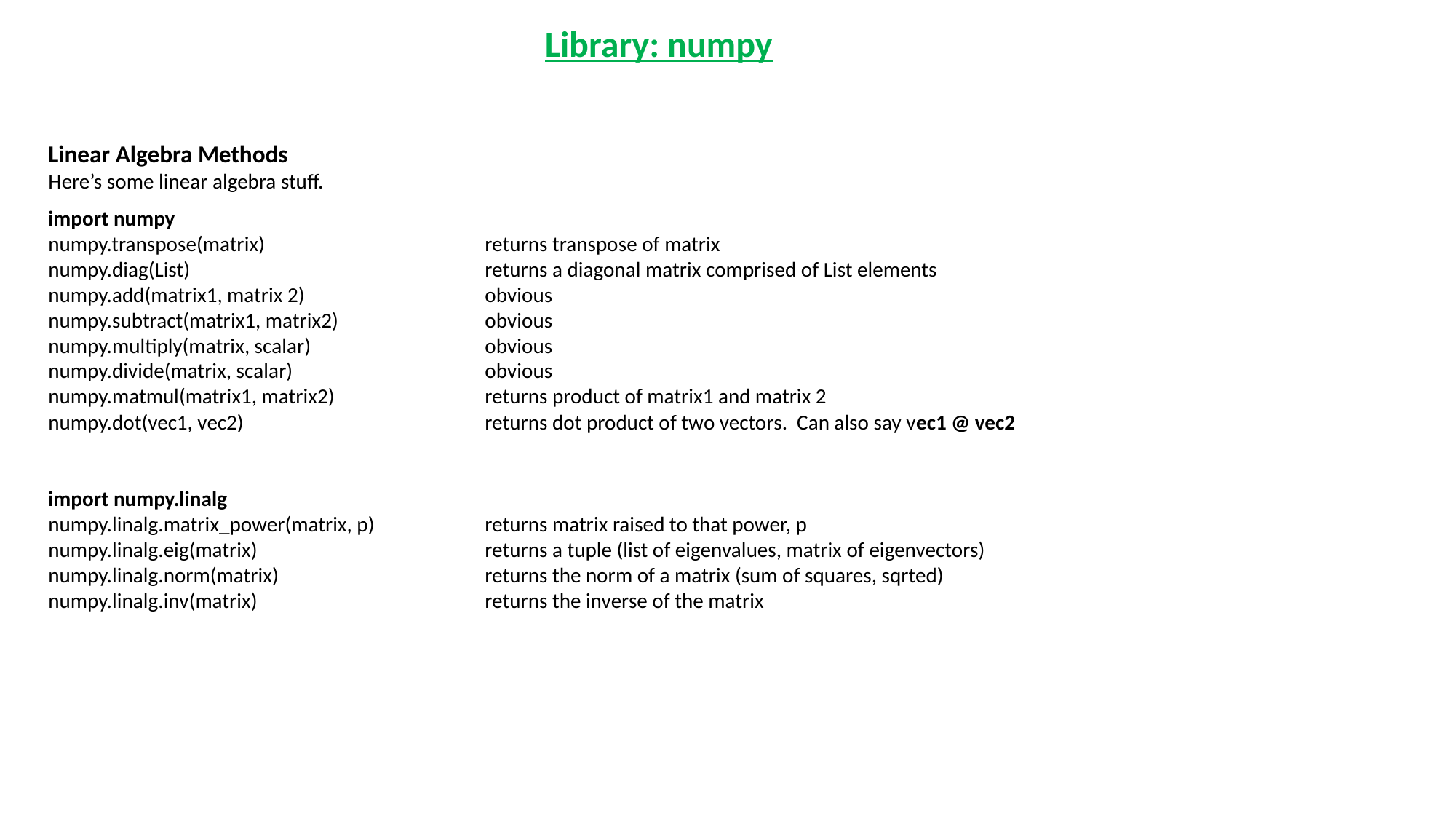

Library: numpy
Linear Algebra Methods
Here’s some linear algebra stuff.
import numpy
numpy.transpose(matrix)			returns transpose of matrix
numpy.diag(List)			returns a diagonal matrix comprised of List elements
numpy.add(matrix1, matrix 2)		obvious
numpy.subtract(matrix1, matrix2)		obvious
numpy.multiply(matrix, scalar)		obvious
numpy.divide(matrix, scalar)		obvious
numpy.matmul(matrix1, matrix2)		returns product of matrix1 and matrix 2
numpy.dot(vec1, vec2)			returns dot product of two vectors.  Can also say vec1 @ vec2
import numpy.linalg
numpy.linalg.matrix_power(matrix, p)		returns matrix raised to that power, p
numpy.linalg.eig(matrix)			returns a tuple (list of eigenvalues, matrix of eigenvectors)
numpy.linalg.norm(matrix)		returns the norm of a matrix (sum of squares, sqrted)
numpy.linalg.inv(matrix)			returns the inverse of the matrix